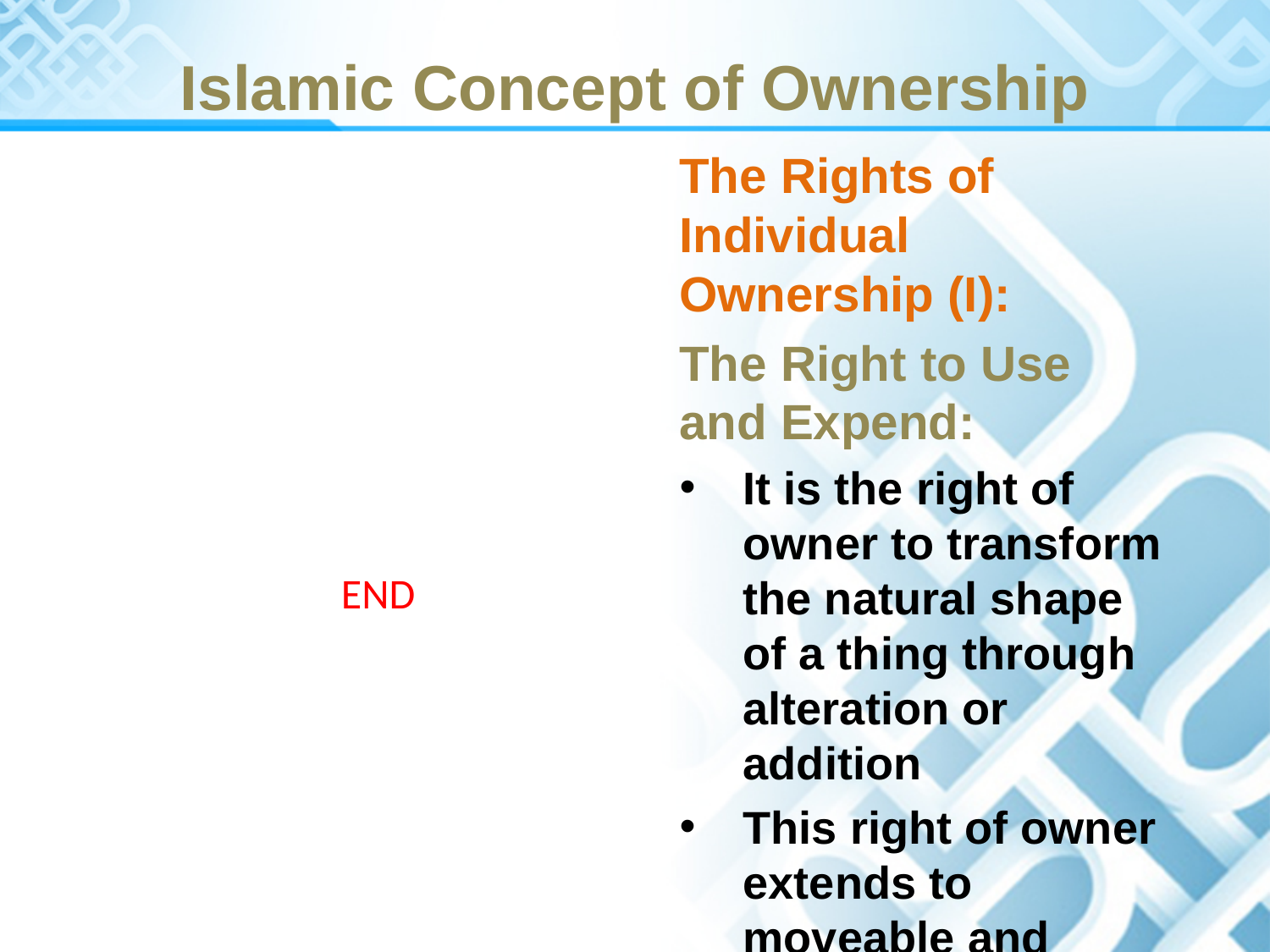

Islamic Concept of Ownership
The Rights of Individual Ownership (I):
The Right to Use and Expend:
It is the right of owner to transform the natural shape of a thing through alteration or addition
This right of owner extends to moveable and immovable things
END